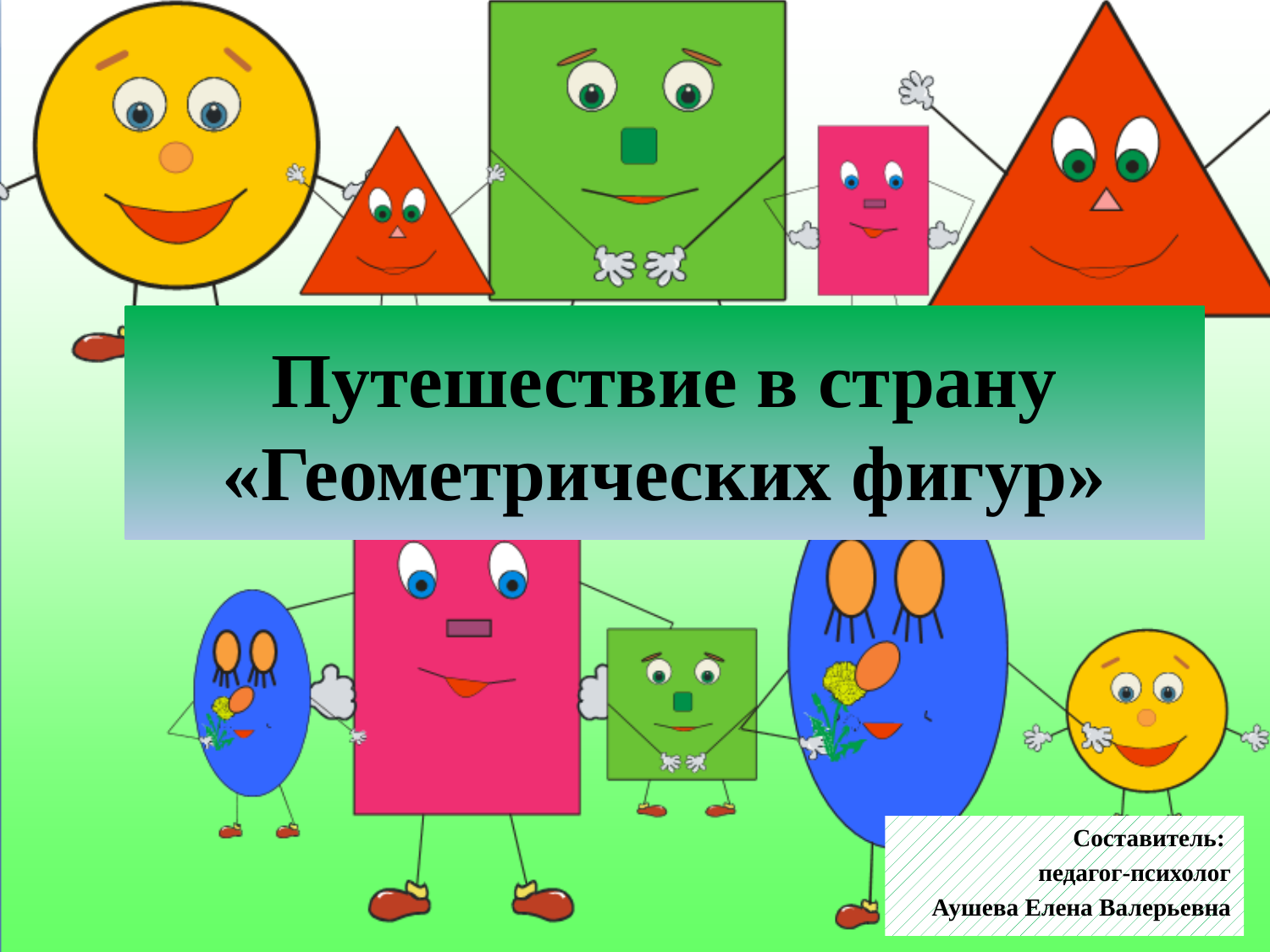

# Путешествие в страну «Геометрических фигур»
Составитель:
педагог-психолог
Аушева Елена Валерьевна